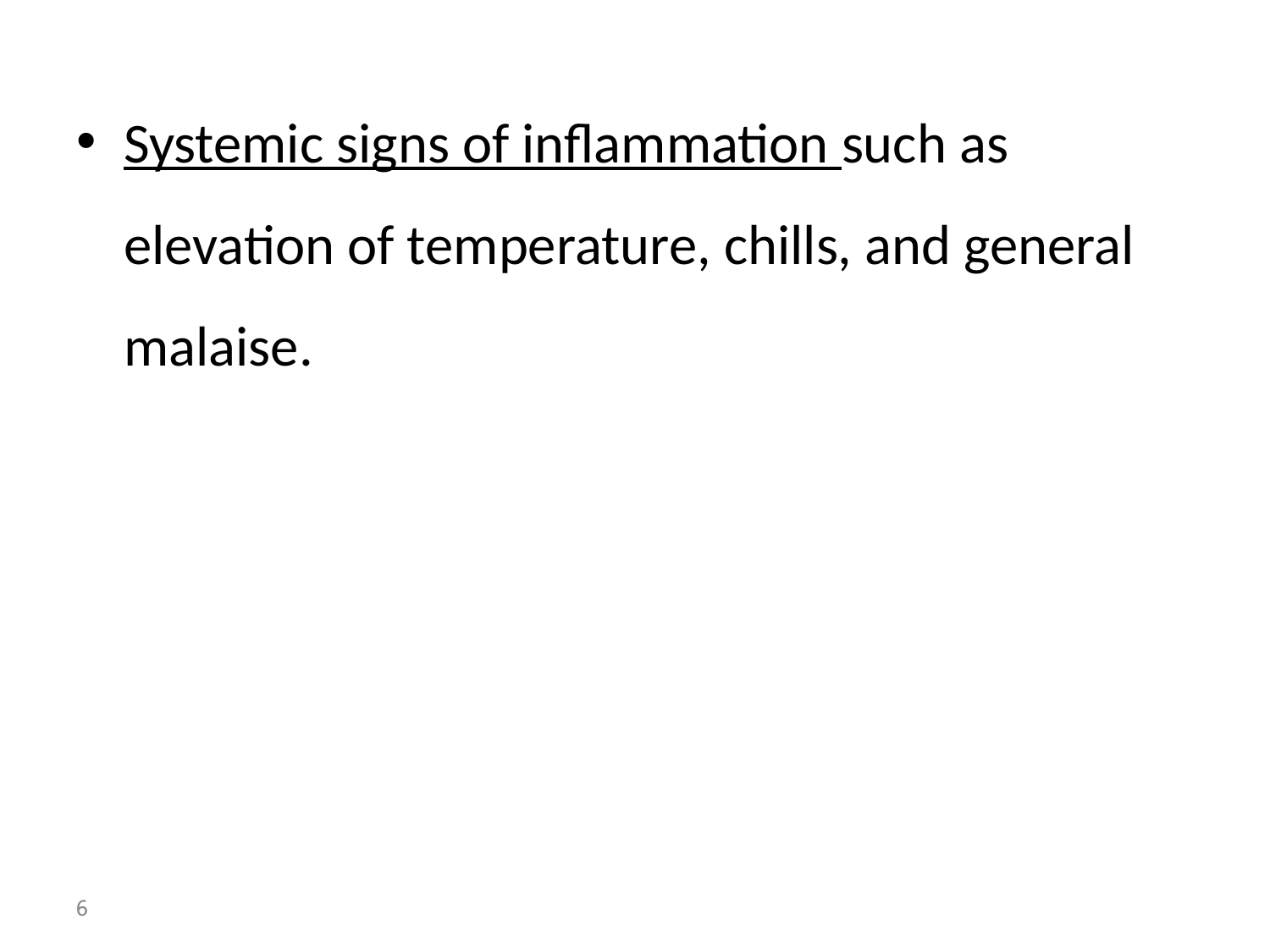

Systemic signs of inflammation such as elevation of temperature, chills, and general malaise.
6